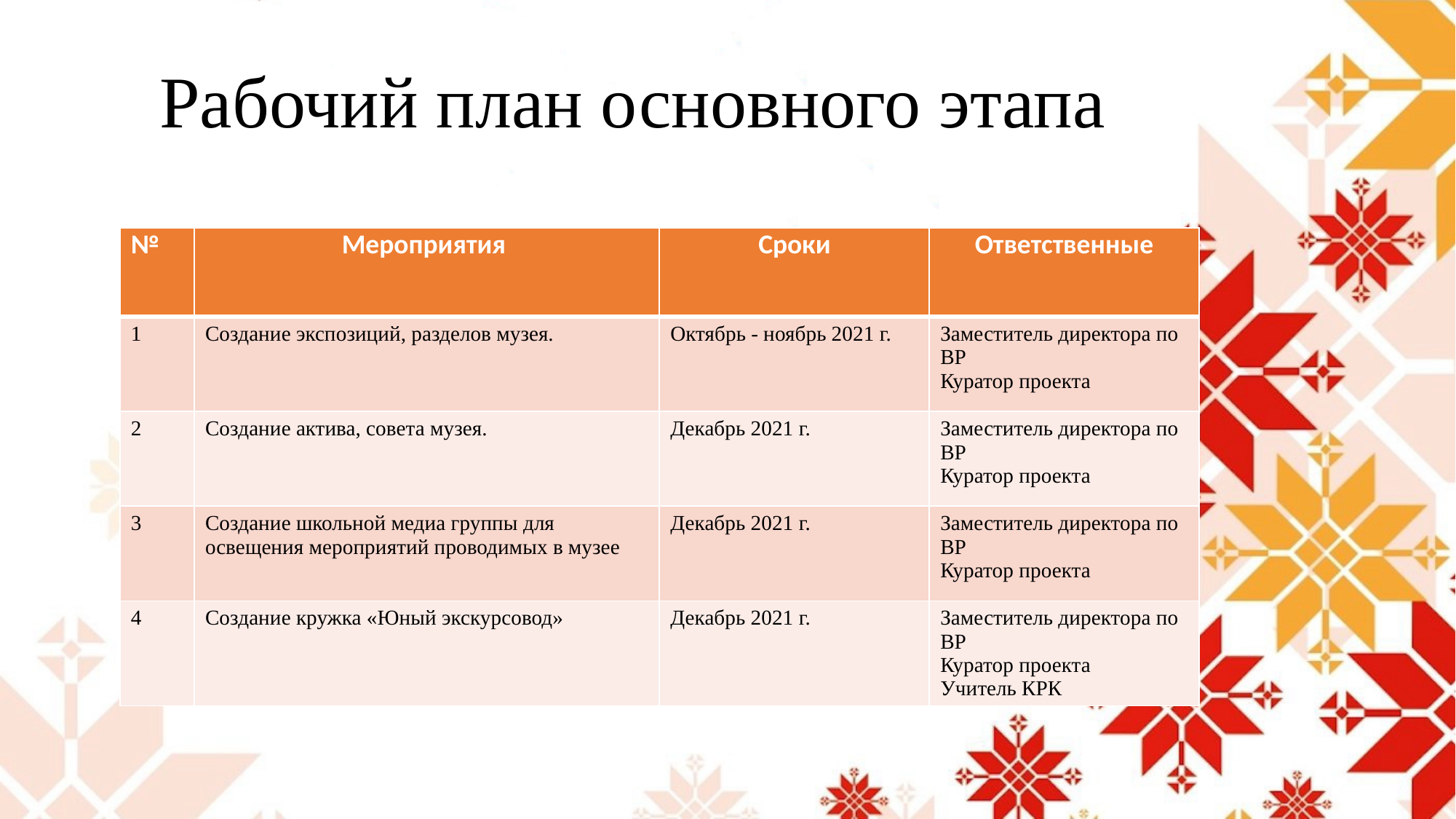

# Рабочий план основного этапа
| № | Мероприятия | Сроки | Ответственные |
| --- | --- | --- | --- |
| 1 | Создание экспозиций, разделов музея. | Октябрь - ноябрь 2021 г. | Заместитель директора по ВР Куратор проекта |
| 2 | Создание актива, совета музея. | Декабрь 2021 г. | Заместитель директора по ВР Куратор проекта |
| 3 | Создание школьной медиа группы для освещения мероприятий проводимых в музее | Декабрь 2021 г. | Заместитель директора по ВР Куратор проекта |
| 4 | Создание кружка «Юный экскурсовод» | Декабрь 2021 г. | Заместитель директора по ВР Куратор проекта Учитель КРК |